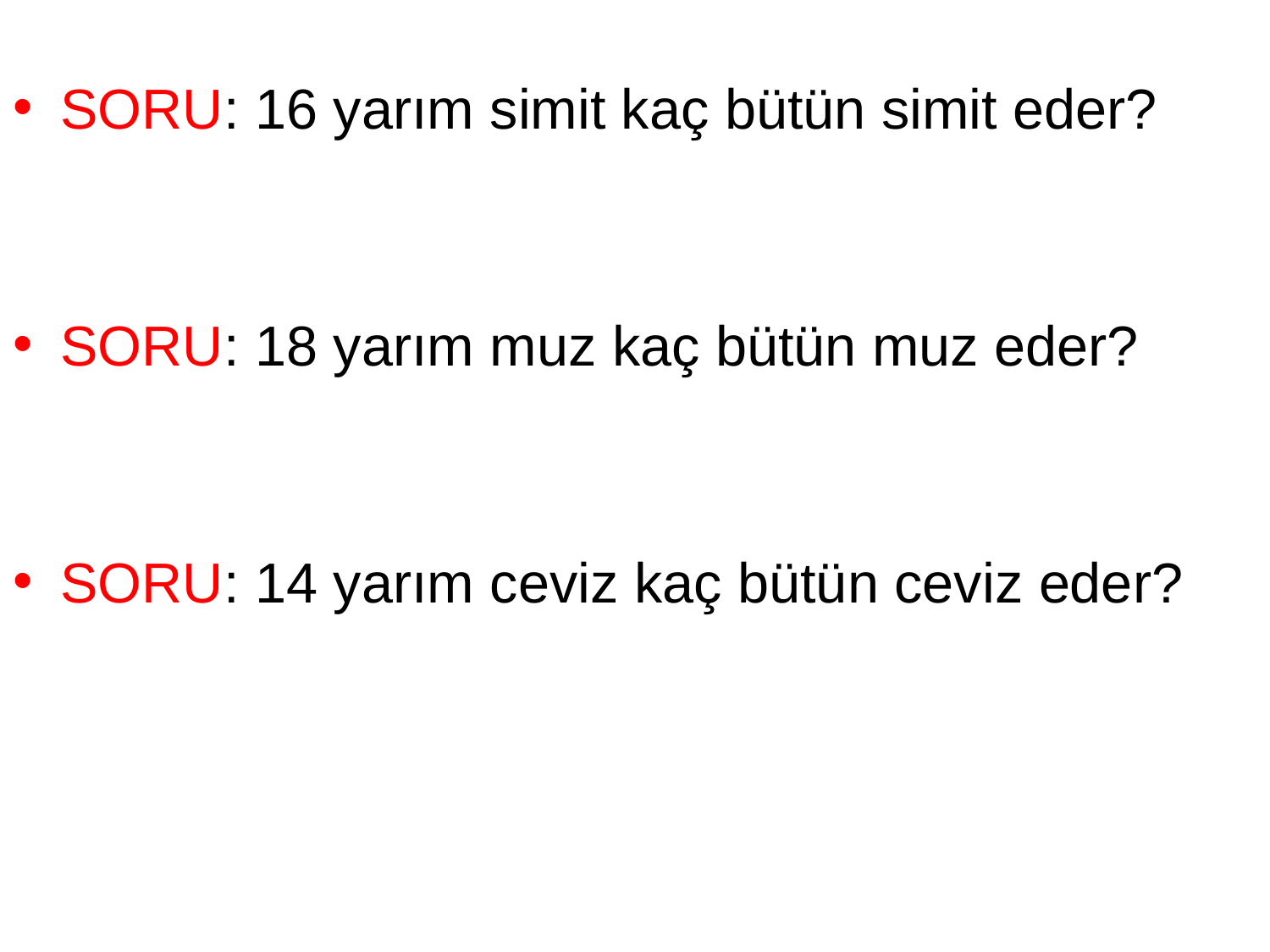

SORU: 16 yarım simit kaç bütün simit eder?

SORU: 18 yarım muz kaç bütün muz eder?

SORU: 14 yarım ceviz kaç bütün ceviz eder?